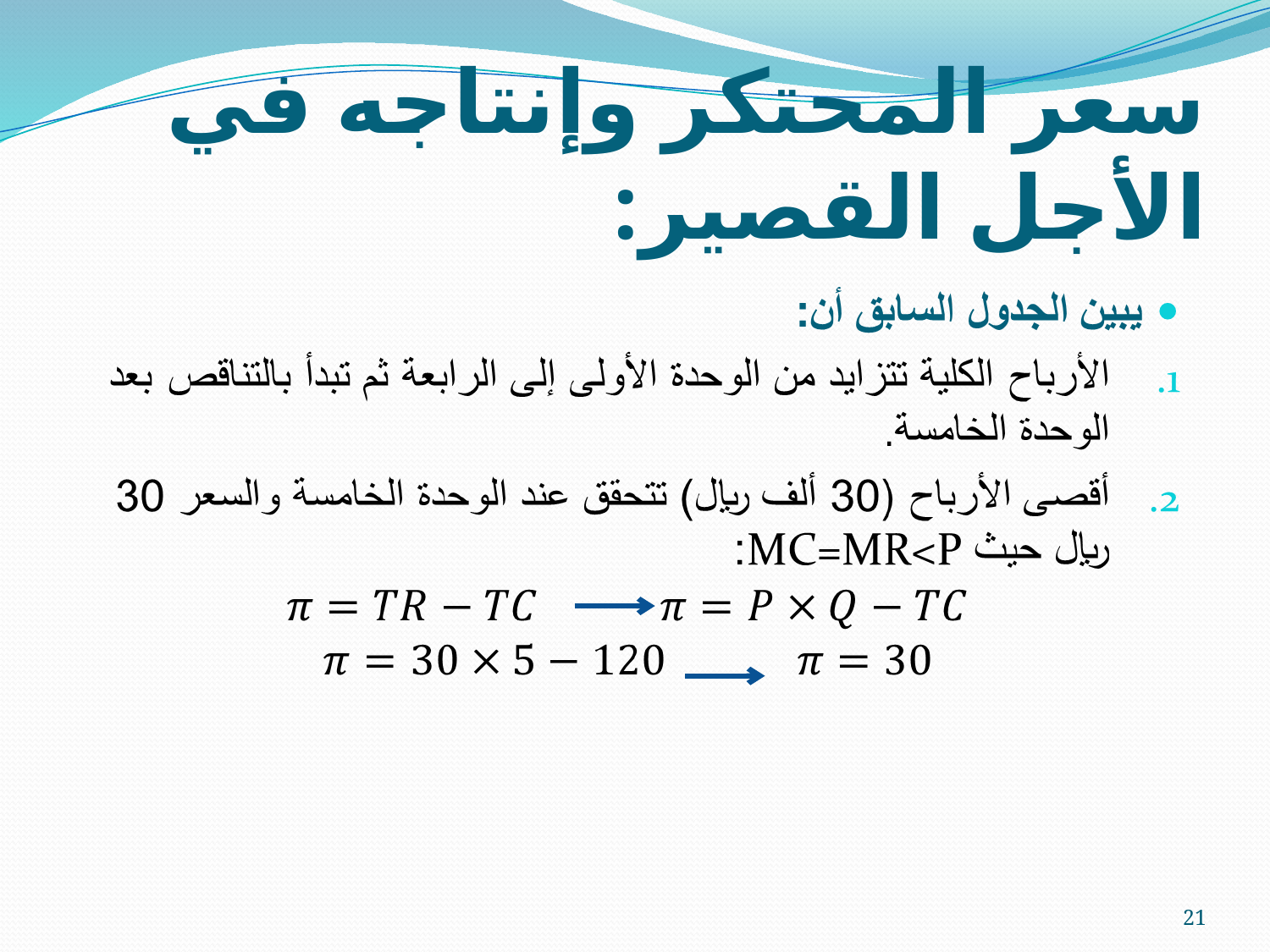

# سعر المحتكر وإنتاجه في الأجل القصير:

21